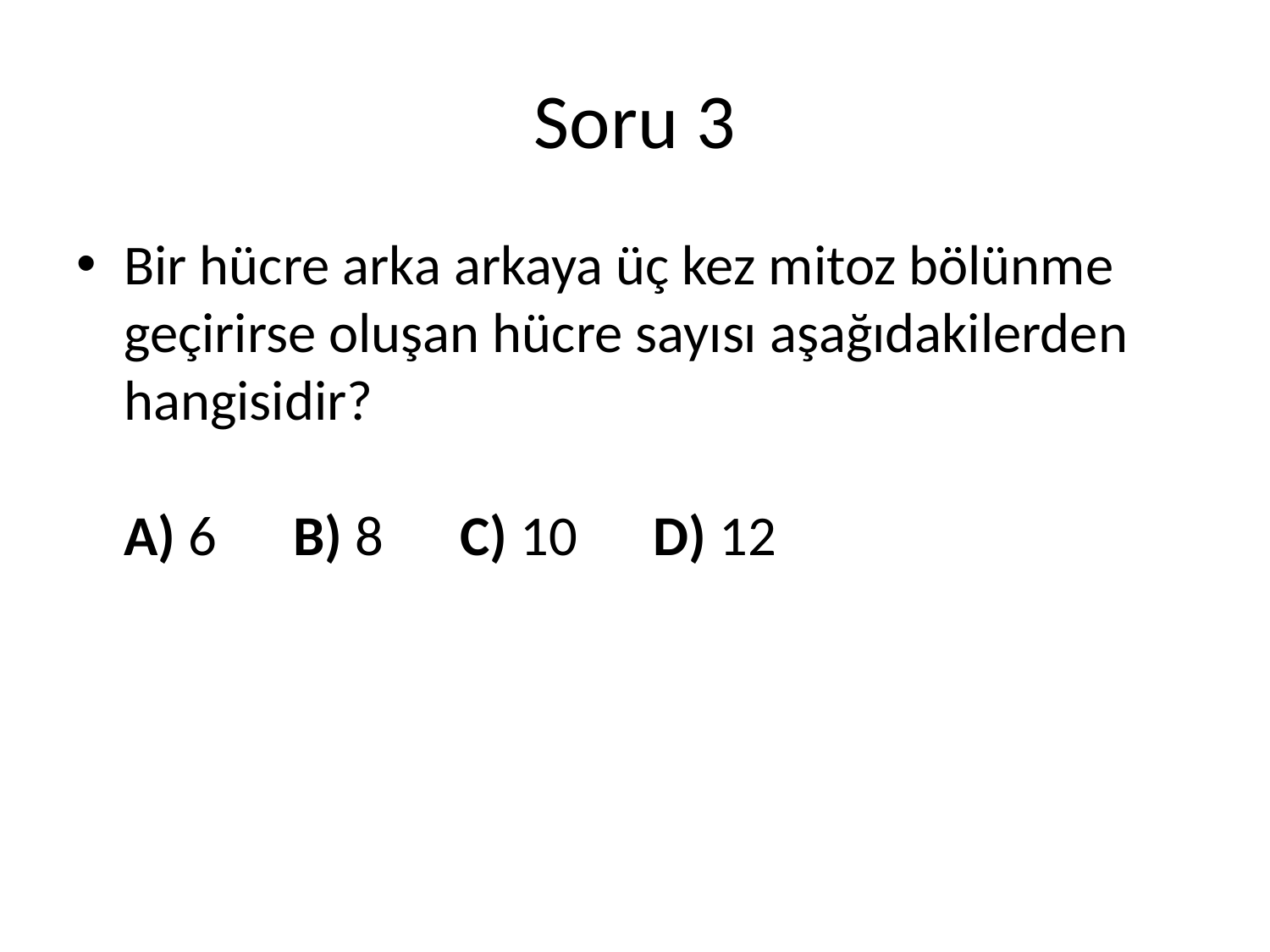

# Soru 3
Bir hücre arka arkaya üç kez mitoz bölünme geçirirse oluşan hücre sayısı aşağıdakilerden hangisidir? 
A) 6      B) 8      C) 10      D) 12